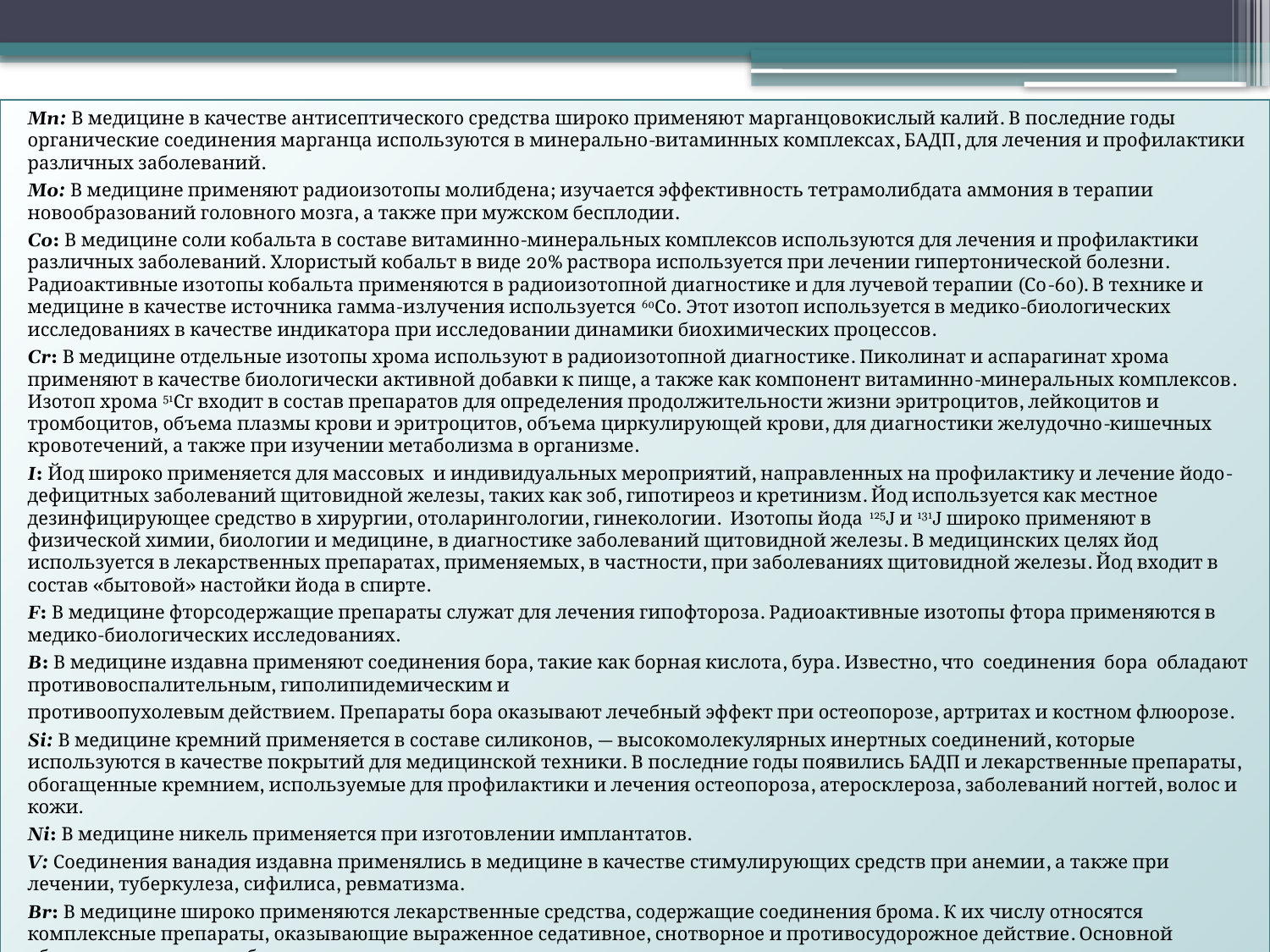

Mn: В медицине в качестве антисептического средства широко применяют марганцовокислый калий. В последние годы органические соединения марганца используются в минерально-витаминных комплексах, БАДП, для лечения и профилактики различных заболеваний.
Mo: В медицине применяют радиоизотопы молибдена; изучается эффективность тетрамолибдата аммония в терапии новообразований головного мозга, а также при мужском бесплодии.
Co: В медицине соли кобальта в составе витаминно-минеральных комплексов используются для лечения и профилактики различных заболеваний. Хлористый кобальт в виде 20% раствора используется при лечении гипертонической болезни. Радиоактивные изотопы кобальта применяются в радиоизотопной диагностике и для лучевой терапии (Со-60). В технике и медицине в качестве источника гамма-излучения используется 60Со. Этот изотоп используется в медико-биологических исследованиях в качестве индикатора при исследовании динамики биохимических процессов.
Cr: В медицине отдельные изотопы хрома используют в радиоизотопной диагностике. Пиколинат и аспарагинат хрома применяют в качестве биологически активной добавки к пище, а также как компонент витаминно-минеральных комплексов. Изотоп хрома 51Сг входит в состав препаратов для определения продолжительности жизни эритроцитов, лейкоцитов и тромбоцитов, объема плазмы крови и эритроцитов, объема циркулирующей крови, для диагностики желудочно-кишечных кровотечений, а также при изучении метаболизма в организме.
I: Йод широко применяется для массовых  и индивидуальных мероприятий, направленных на профилактику и лечение йодо-дефицитных заболеваний щитовидной железы, таких как зоб, гипотиреоз и кретинизм. Йод используется как местное дезинфицирующее средство в хирургии, отоларингологии, гинекологии.  Изотопы йода 125J и 131J широко применяют в физической химии, биологии и медицине, в диагностике заболеваний щитовидной железы. В медицинских целях йод используется в лекарственных препаратах, применяемых, в частности, при заболеваниях щитовидной железы. Йод входит в состав «бытовой» настойки йода в спирте.
F: В медицине фторсодержащие препараты служат для лечения гипофтороза. Радиоактивные изотопы фтора применяются в медико-биологических исследованиях.
B: В медицине издавна применяют соединения бора, такие как борная кислота, бура. Известно, что  соединения  бора  обладают  противовоспалительным, гиполипидемическим и
противоопухолевым действием. Препараты бора оказывают лечебный эффект при остеопорозе, артритах и костном флюорозе.
Si: В медицине кремний применяется в составе силиконов, — высокомолекулярных инертных соединений, которые используются в качестве покрытий для медицинской техники. В последние годы появились БАДП и лекарственные препараты, обогащенные кремнием, используемые для профилактики и лечения остеопороза, атеросклероза, заболеваний ногтей, волос и кожи.
Ni: В медицине никель применяется при изготовлении имплантатов.
V: Соединения ванадия издавна применялись в медицине в качестве стимулирующих средств при анемии, а также при лечении, туберкулеза, сифилиса, ревматизма.
Br: В медицине широко применяются лекарственные средства, содержащие соединения брома. К их числу относятся комплексные препараты, оказывающие выраженное седативное, снотворное и противосудорожное действие. Основной областью применения бромидов является лечение истерии и неврастении.